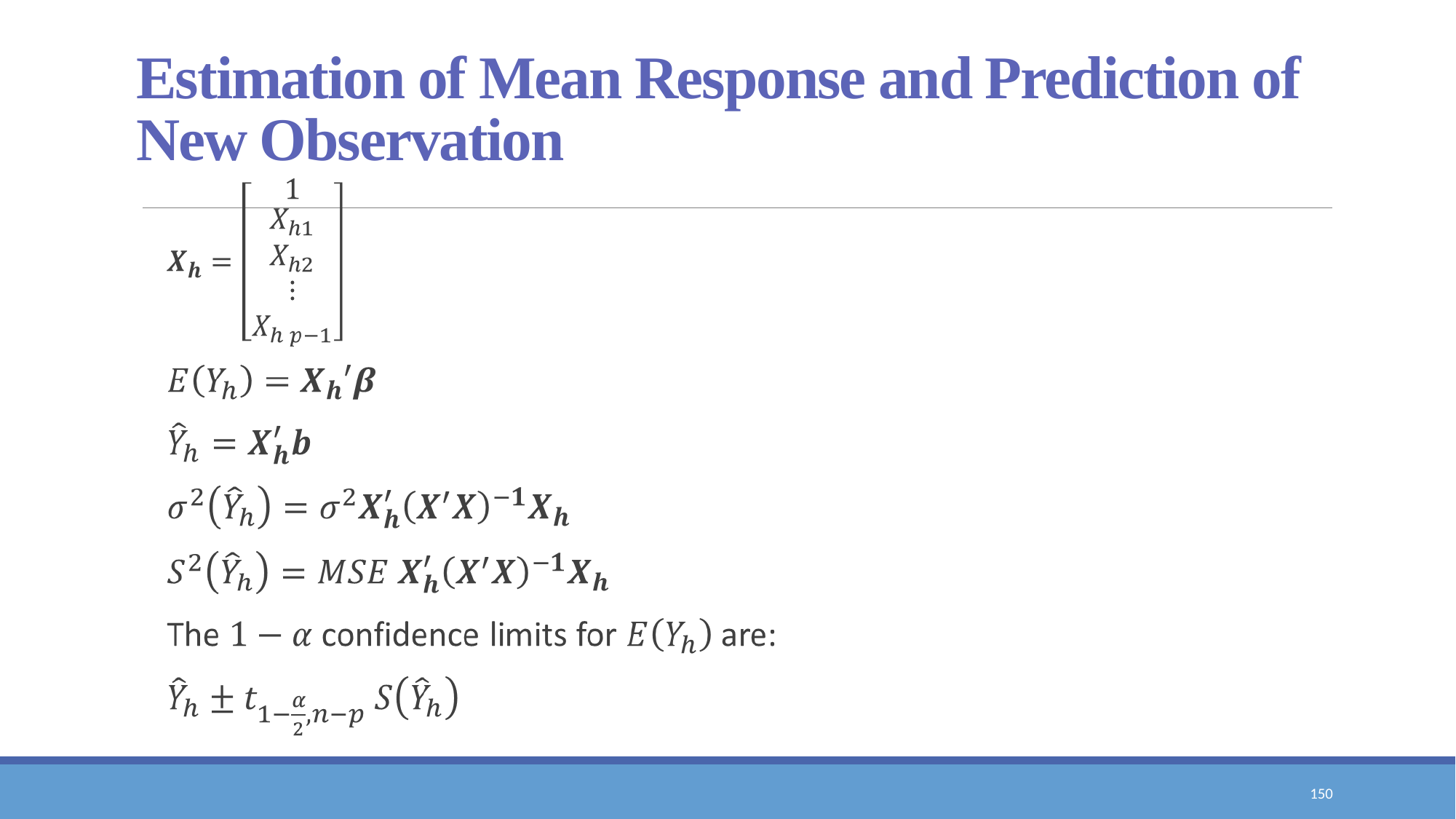

# Estimation of Mean Response and Prediction of New Observation

150